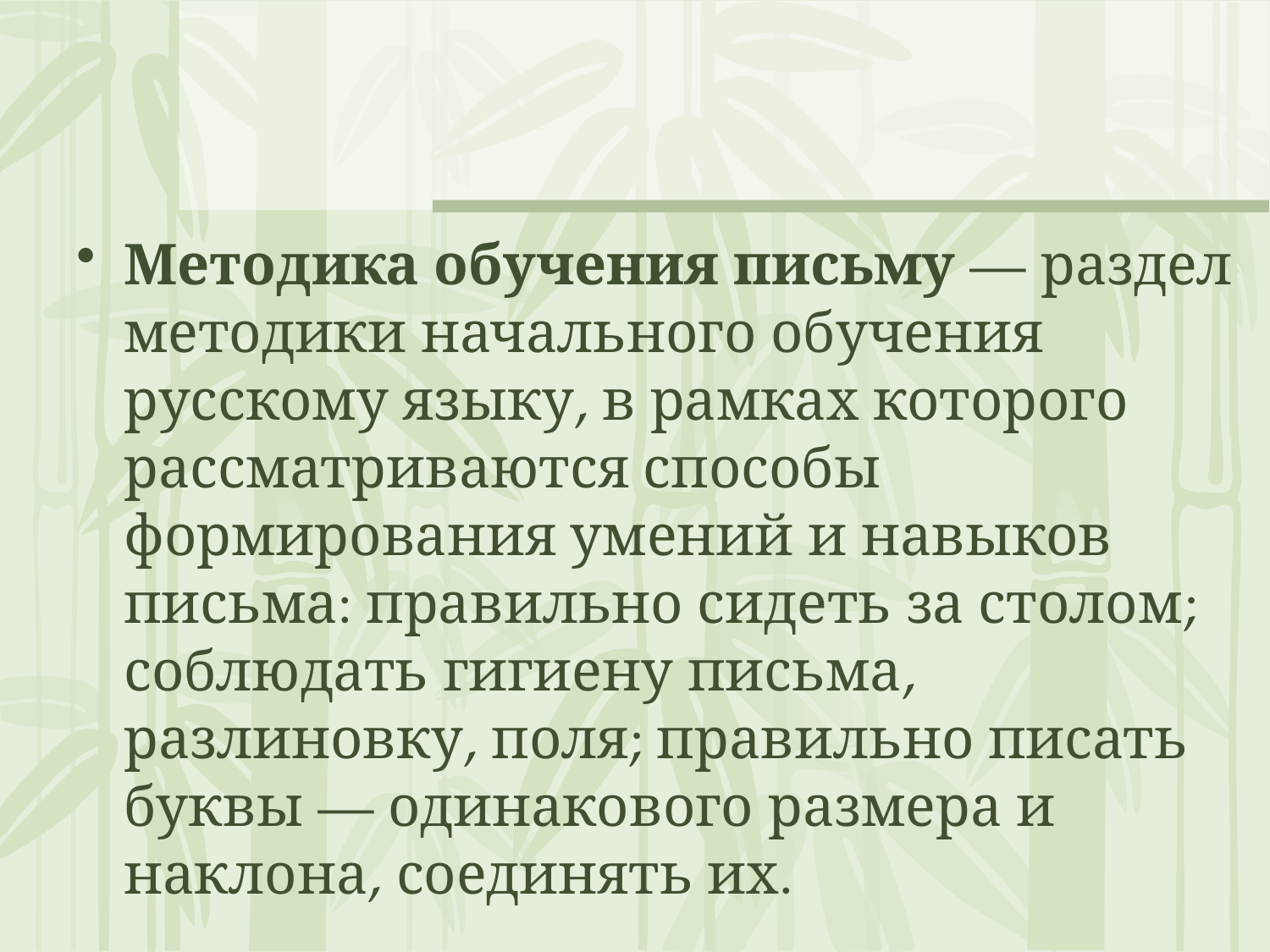

#
Методика обучения письму — раздел методики начального обучения русскому языку, в рамках которого рассматриваются способы формирования умений и навыков письма: правильно сидеть за столом; соблюдать гигиену письма, разлиновку, поля; правильно писать буквы — одинакового размера и наклона, соединять их.